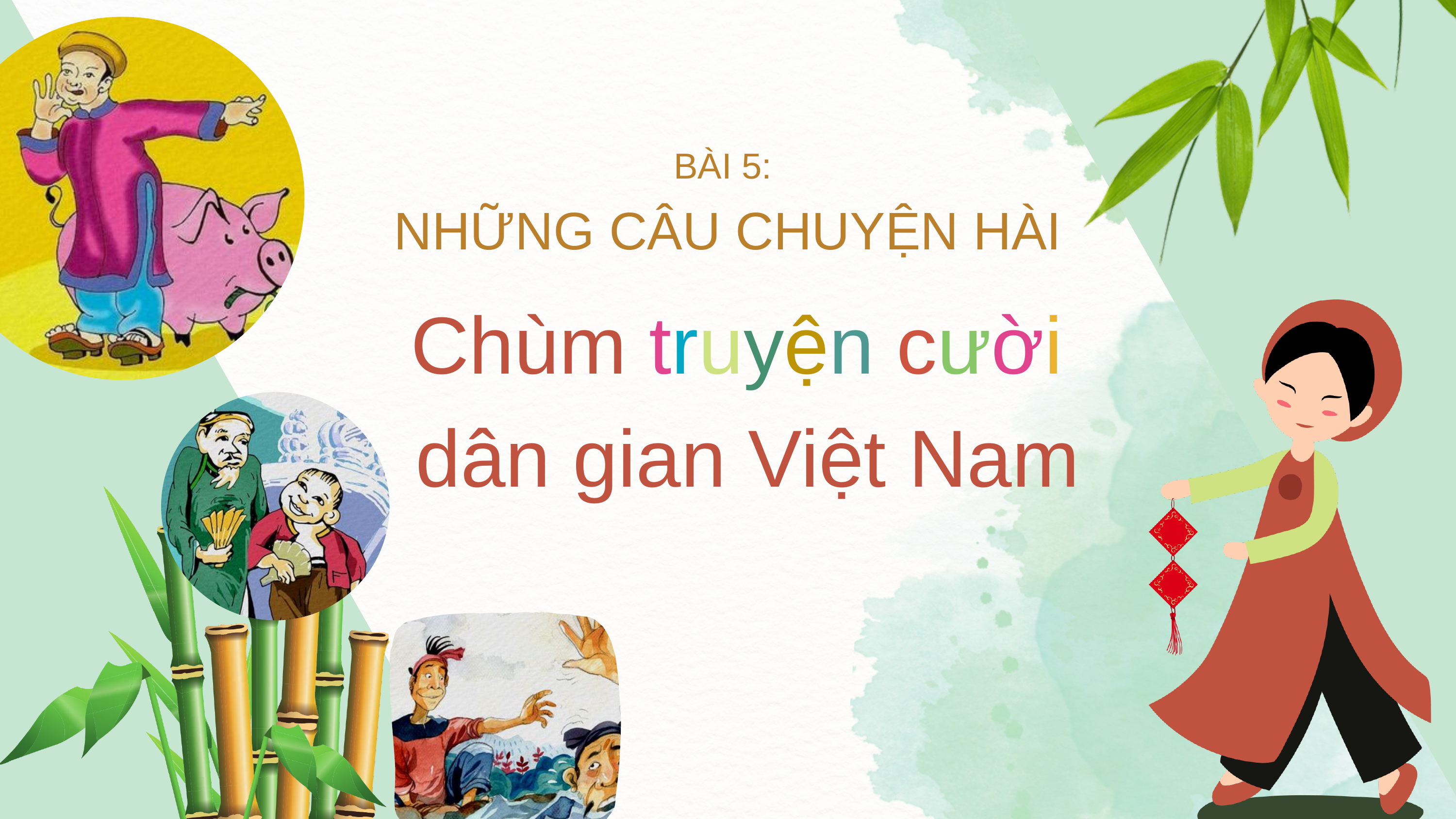

BÀI 5:
NHỮNG CÂU CHUYỆN HÀI
Chùm truyện cười
dân gian Việt Nam